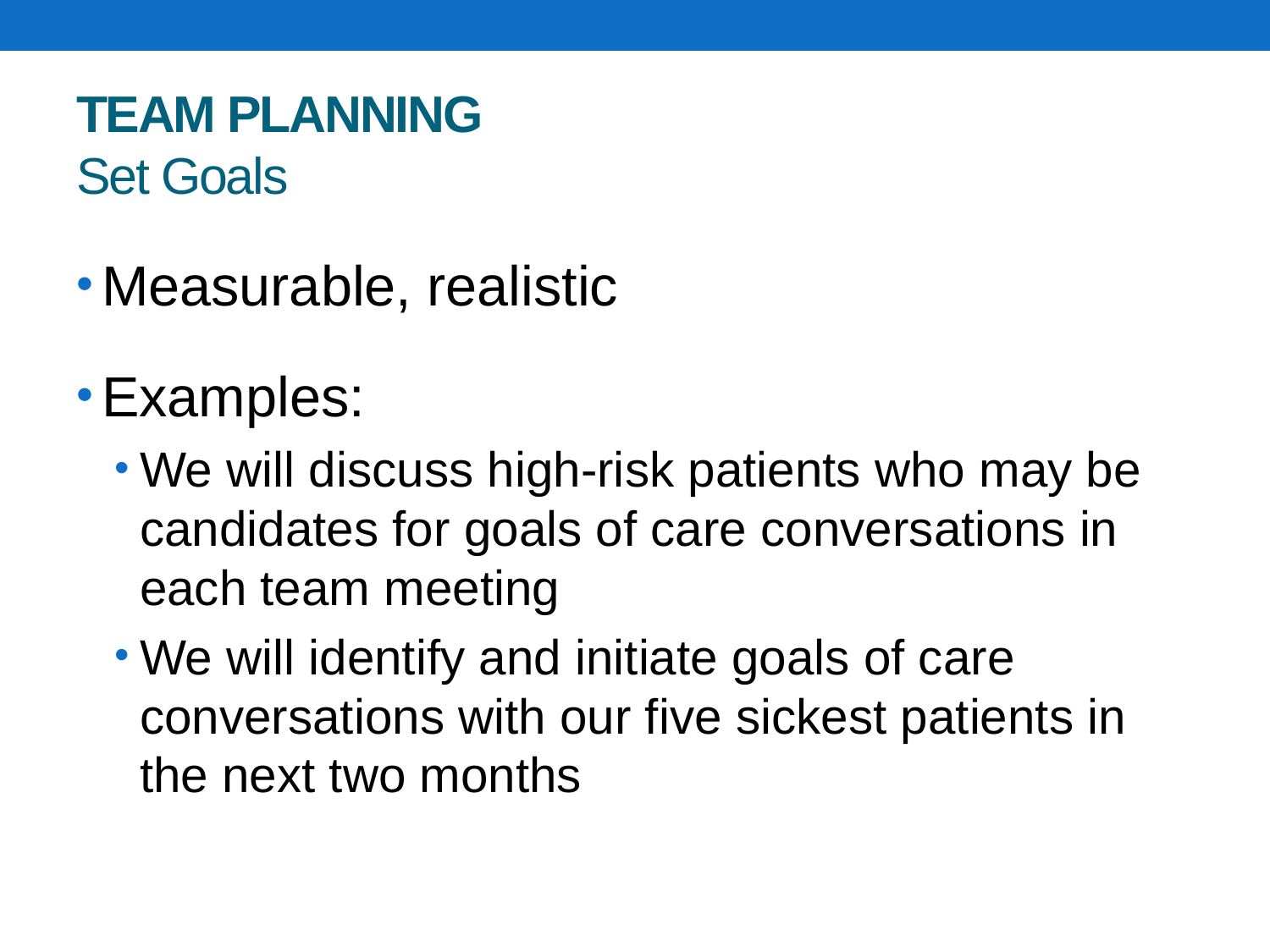

# TEAM PLANNING Set Goals
Measurable, realistic
Examples:
We will discuss high-risk patients who may be candidates for goals of care conversations in each team meeting
We will identify and initiate goals of care conversations with our five sickest patients in the next two months